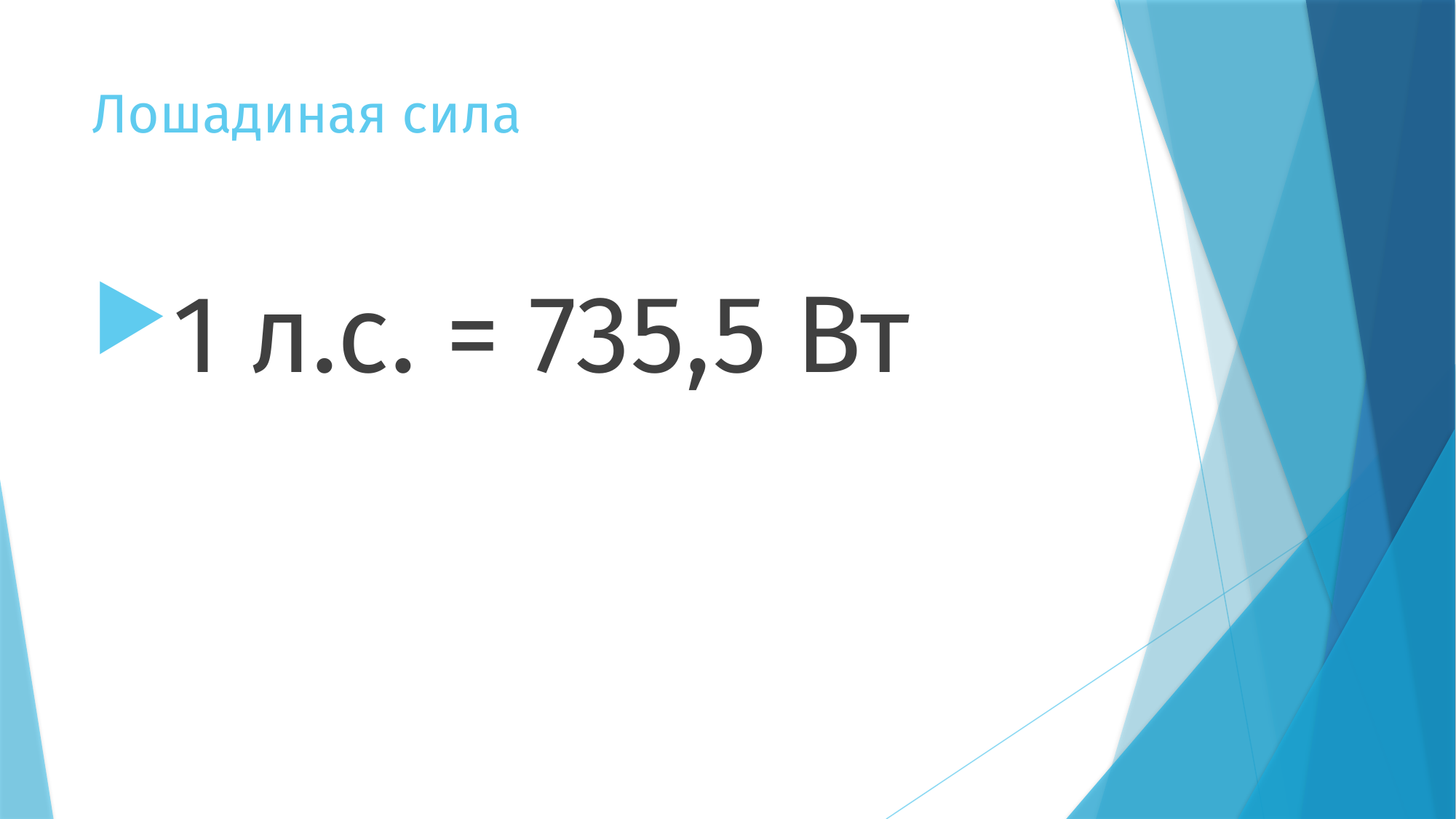

# Лошадиная сила
1 л.с. = 735,5 Вт